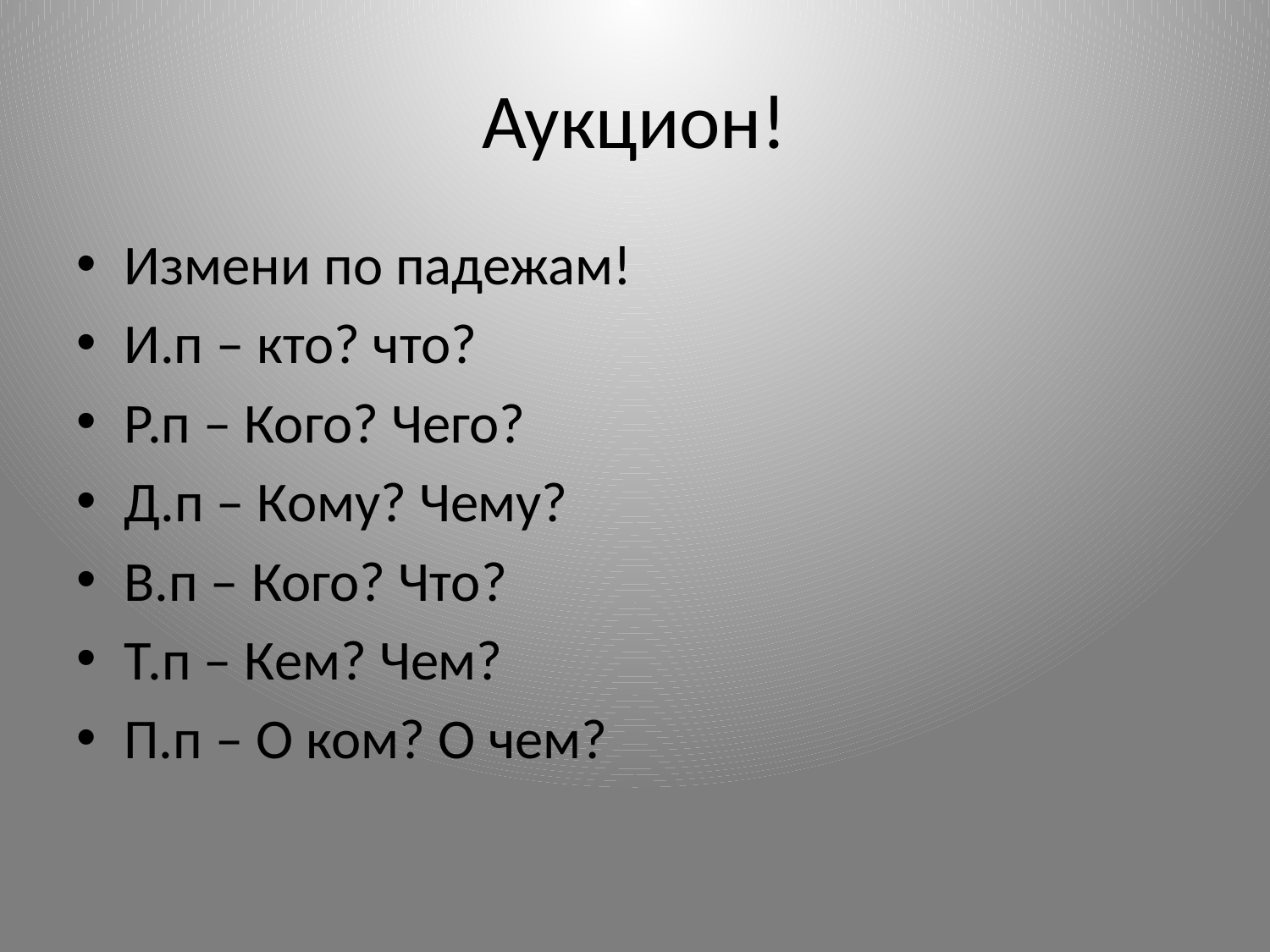

# Аукцион!
Измени по падежам!
И.п – кто? что?
Р.п – Кого? Чего?
Д.п – Кому? Чему?
В.п – Кого? Что?
Т.п – Кем? Чем?
П.п – О ком? О чем?